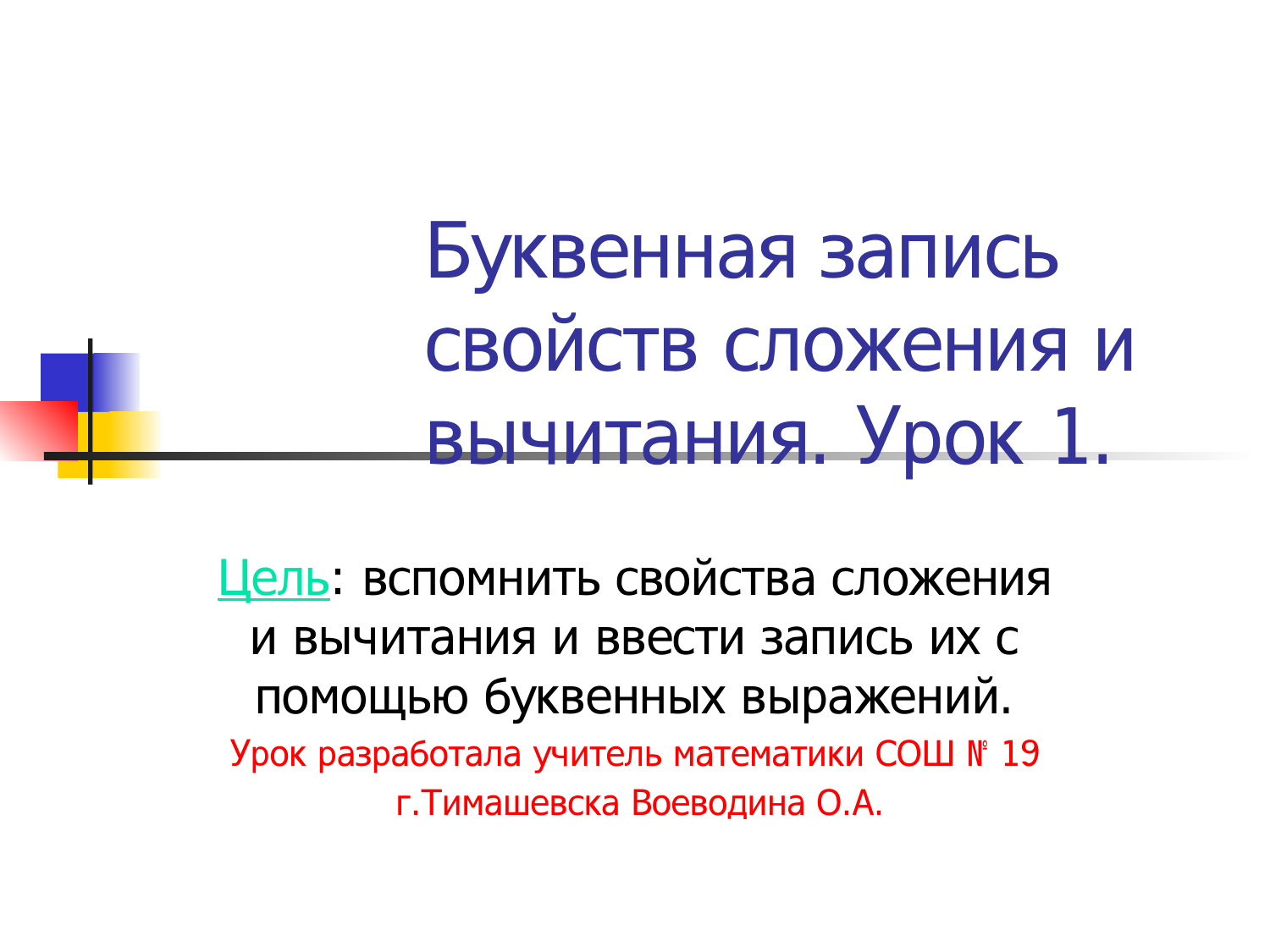

# Буквенная запись свойств сложения и вычитания. Урок 1.
Цель: вспомнить свойства сложения и вычитания и ввести запись их с помощью буквенных выражений.
Урок разработала учитель математики СОШ № 19
 г.Тимашевска Воеводина О.А.